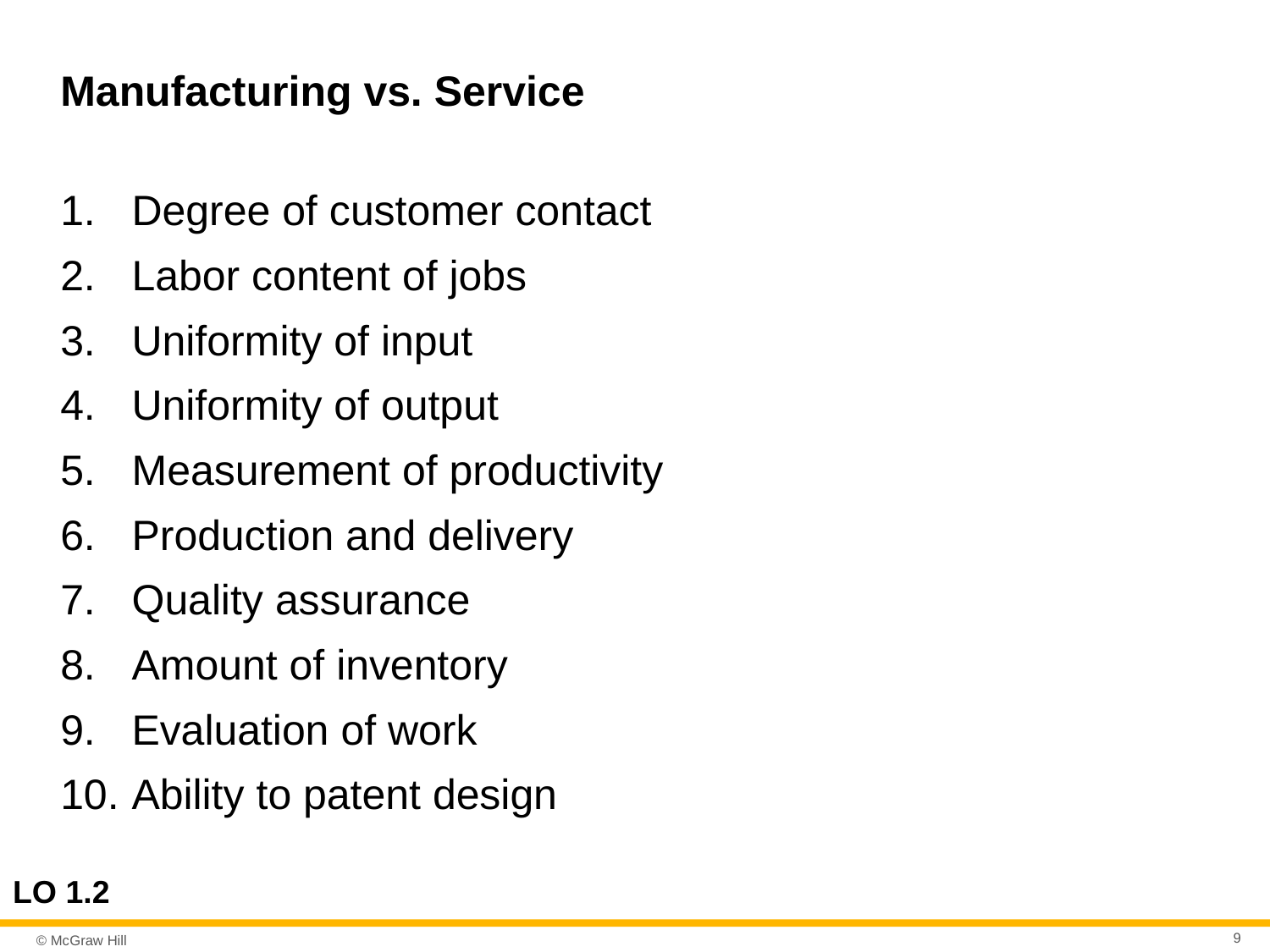

# Manufacturing vs. Service
Degree of customer contact
Labor content of jobs
Uniformity of input
Uniformity of output
Measurement of productivity
Production and delivery
Quality assurance
Amount of inventory
Evaluation of work
Ability to patent design
LO 1.2